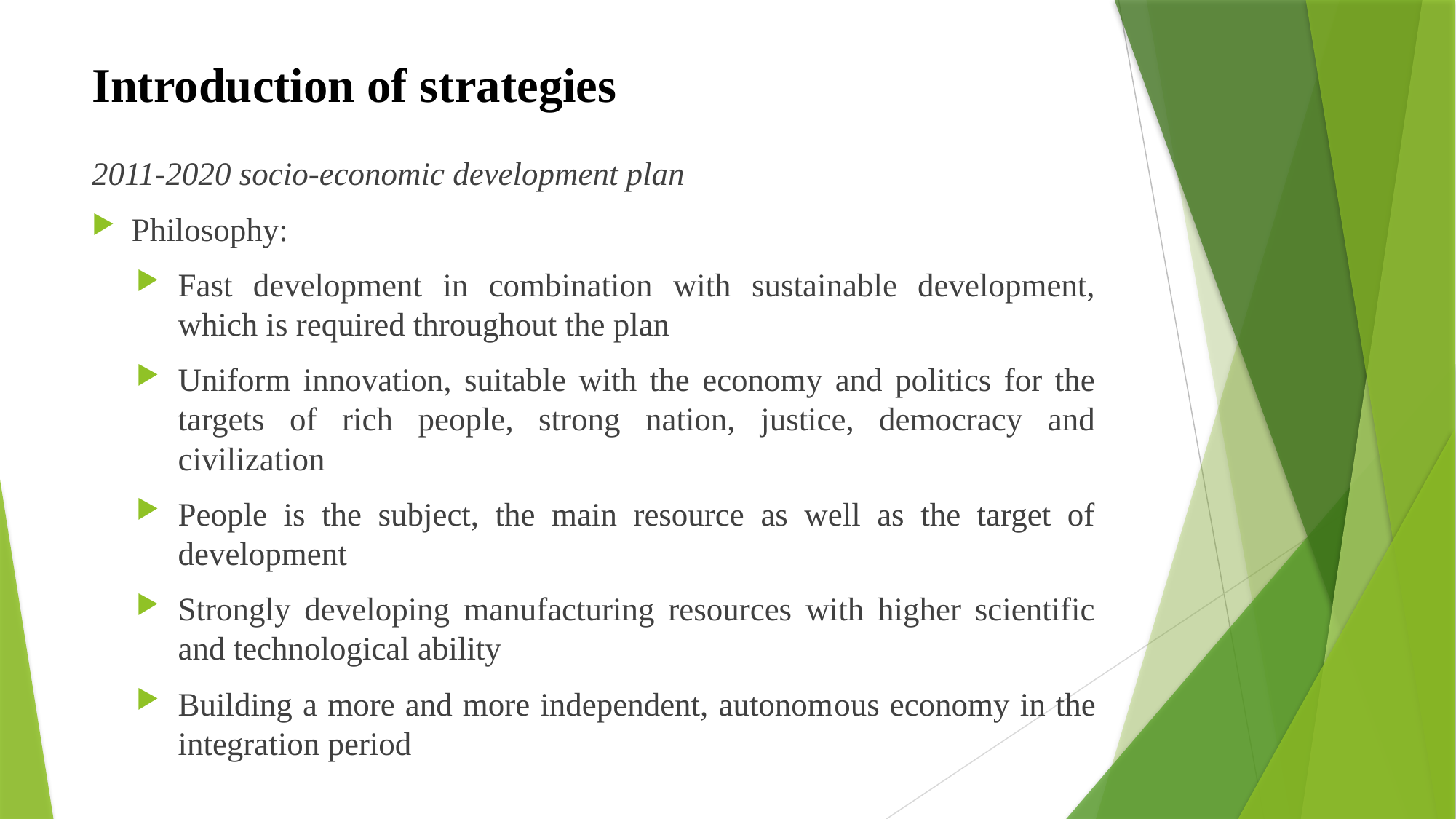

# Introduction of strategies
2011-2020 socio-economic development plan
Philosophy:
Fast development in combination with sustainable development, which is required throughout the plan
Uniform innovation, suitable with the economy and politics for the targets of rich people, strong nation, justice, democracy and civilization
People is the subject, the main resource as well as the target of development
Strongly developing manufacturing resources with higher scientific and technological ability
Building a more and more independent, autonomous economy in the integration period